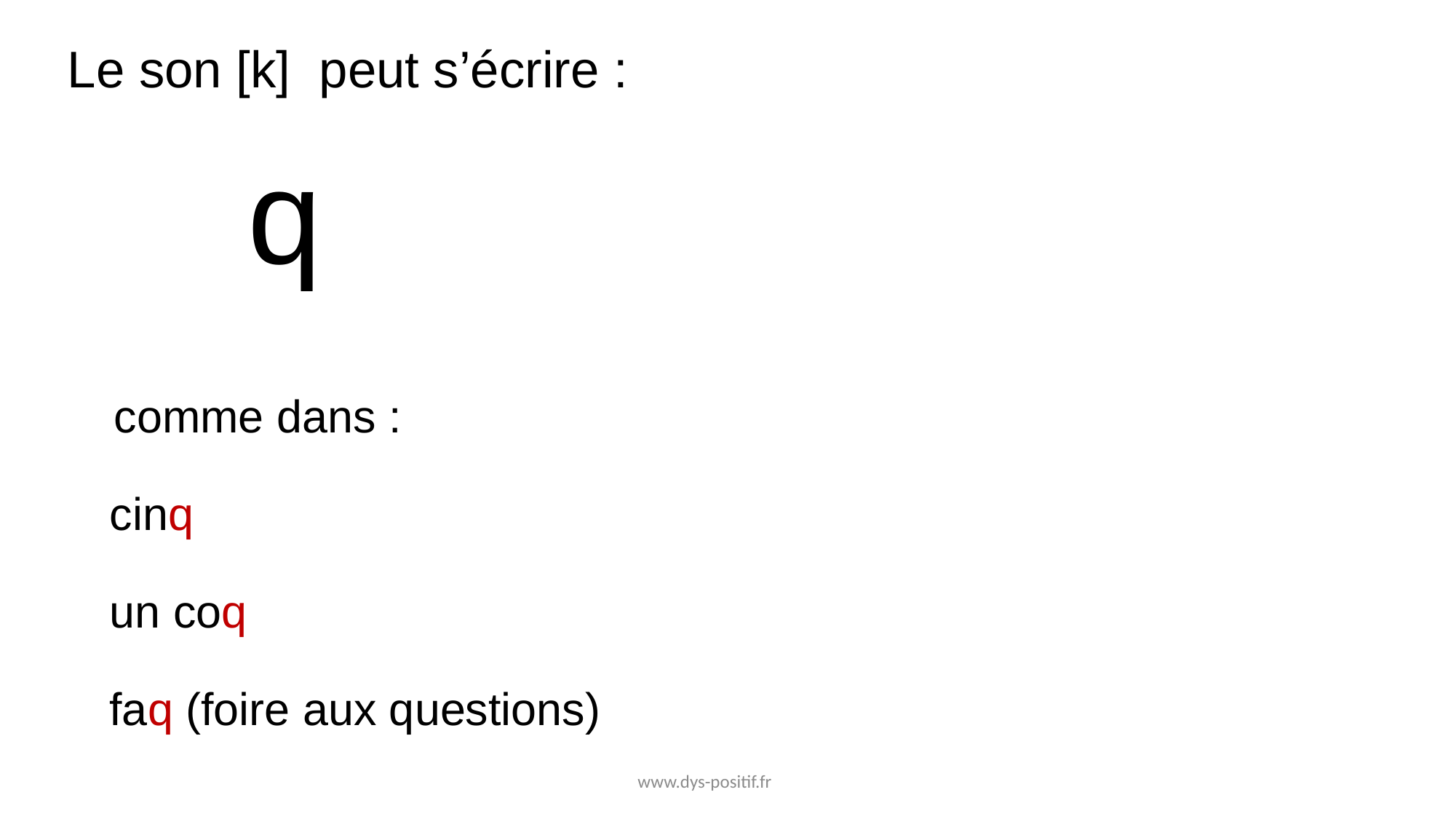

Le son [k]  peut s’écrire :
q
 comme dans :
cinq
un coq
faq (foire aux questions)
www.dys-positif.fr